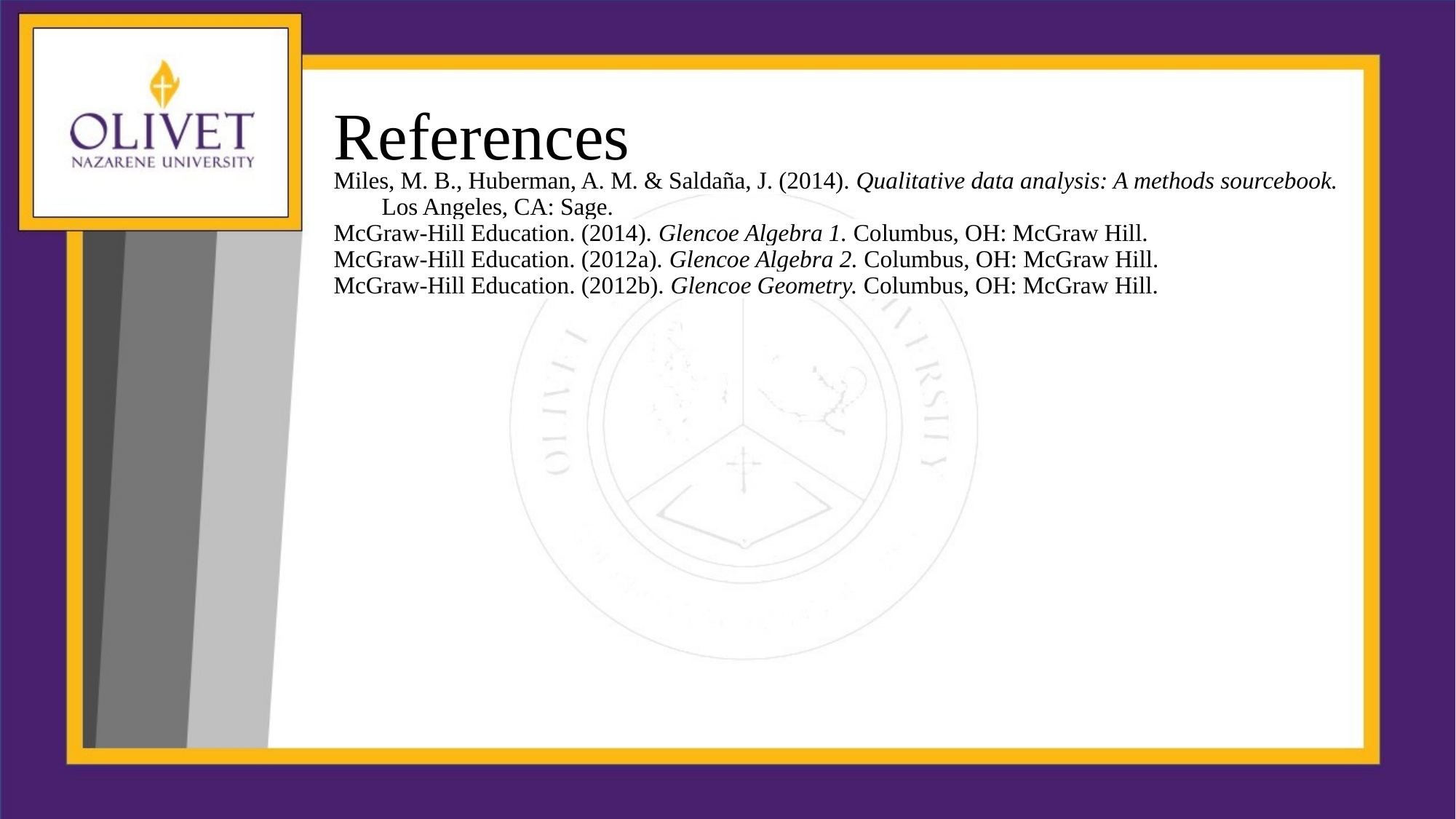

# References
Miles, M. B., Huberman, A. M. & Saldaña, J. (2014). Qualitative data analysis: A methods sourcebook. Los Angeles, CA: Sage.
McGraw-Hill Education. (2014). Glencoe Algebra 1. Columbus, OH: McGraw Hill.
McGraw-Hill Education. (2012a). Glencoe Algebra 2. Columbus, OH: McGraw Hill.
McGraw-Hill Education. (2012b). Glencoe Geometry. Columbus, OH: McGraw Hill.